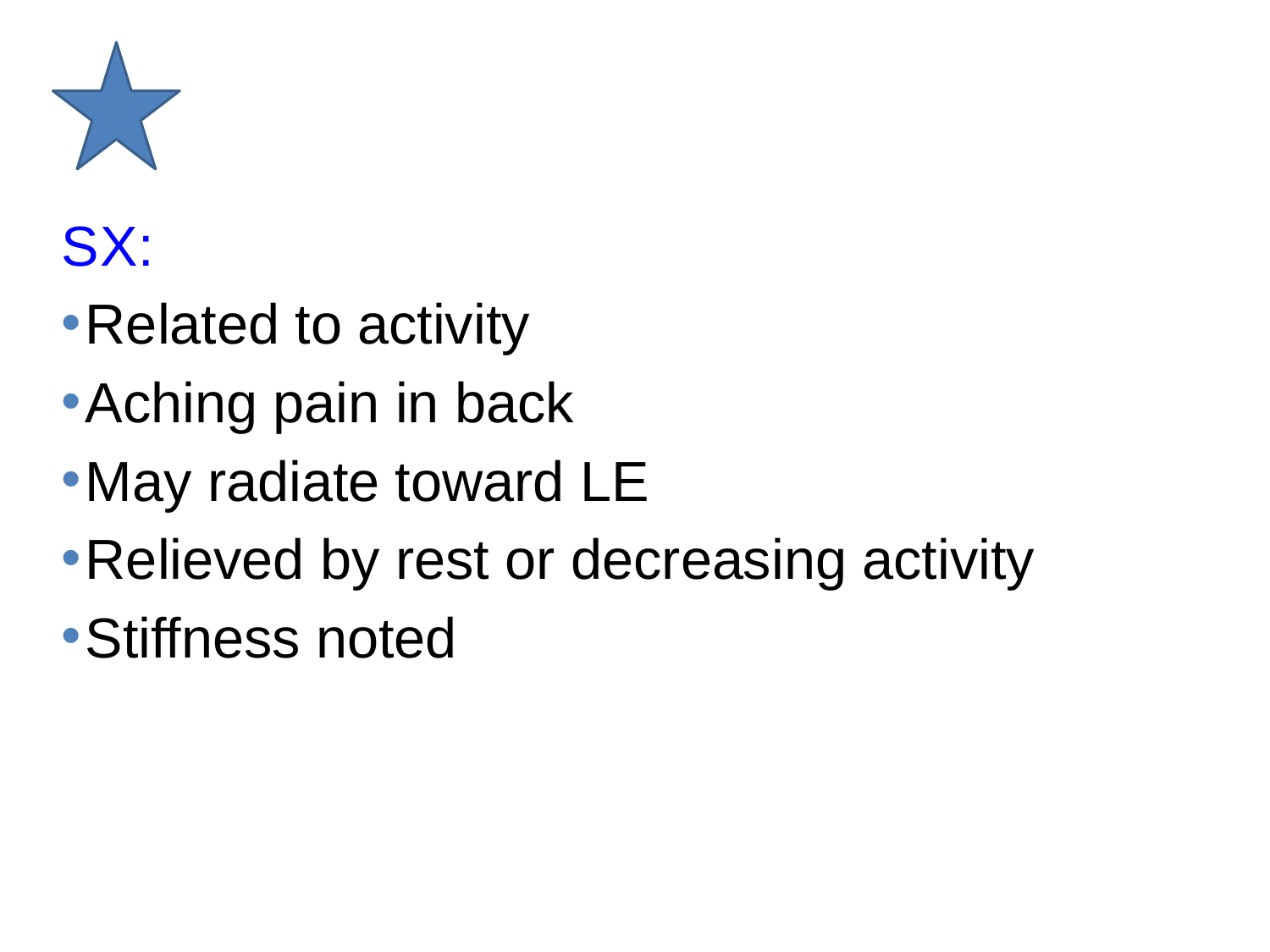

#

SX:
Related to activity
Aching pain in back
May radiate toward LE
Relieved by rest or decreasing activity
Stiffness noted